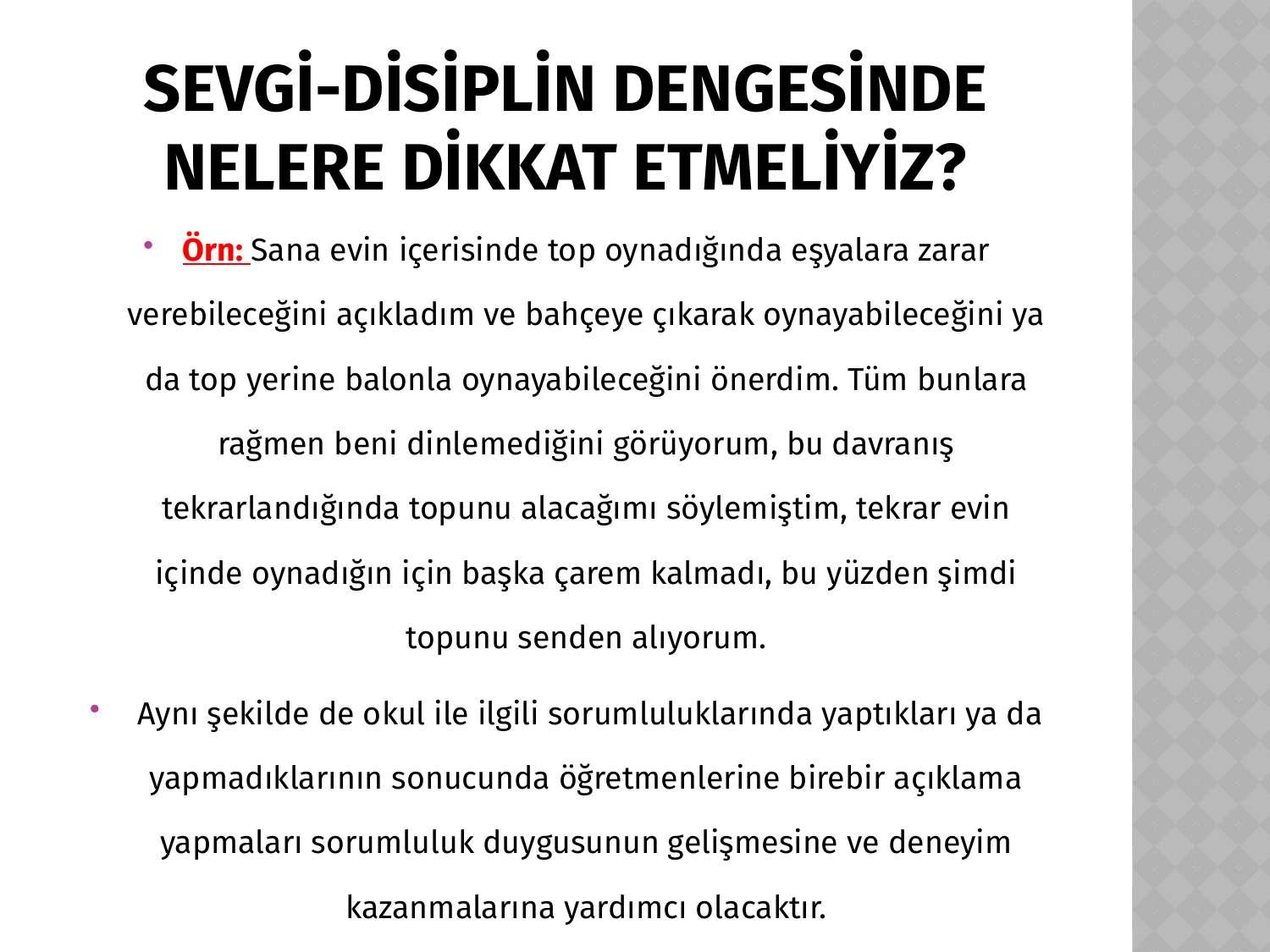

# SEVGİ-DİSİPLİN DENGESİNDE NELERE DİKKAT ETMELİYİZ?
Örn: Sana evin içerisinde top oynadığında eşyalara zarar verebileceğini açıkladım ve bahçeye çıkarak oynayabileceğini ya da top yerine balonla oynayabileceğini önerdim. Tüm bunlara rağmen beni dinlemediğini görüyorum, bu davranış tekrarlandığında topunu alacağımı söylemiştim, tekrar evin içinde oynadığın için başka çarem kalmadı, bu yüzden şimdi topunu senden alıyorum.
 Aynı şekilde de okul ile ilgili sorumluluklarında yaptıkları ya da yapmadıklarının sonucunda öğretmenlerine birebir açıklama yapmaları sorumluluk duygusunun gelişmesine ve deneyim kazanmalarına yardımcı olacaktır.